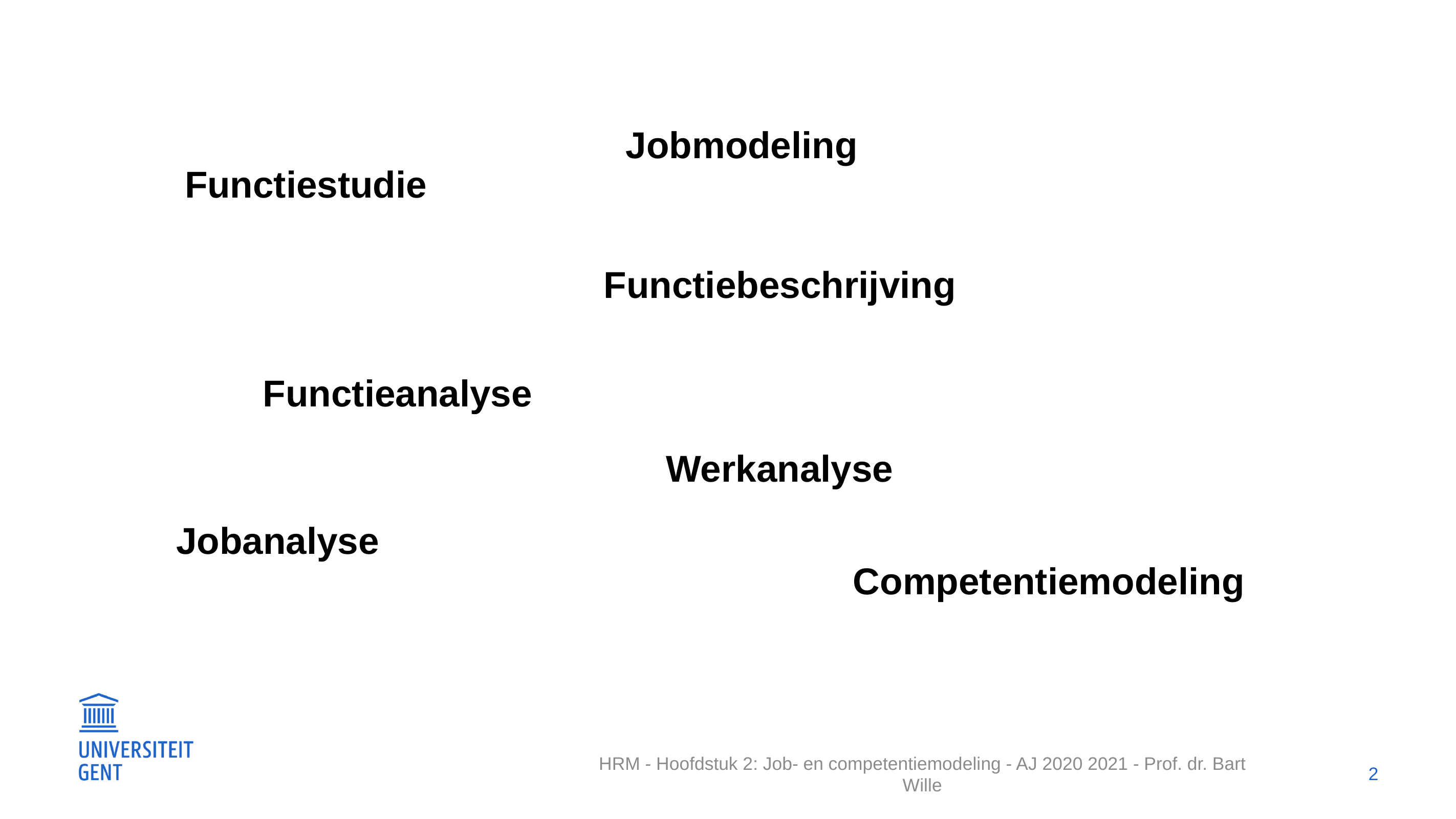

Jobmodeling
Functiestudie
Functiebeschrijving
Functieanalyse
Werkanalyse
Jobanalyse
Competentiemodeling
2
HRM - Hoofdstuk 2: Job- en competentiemodeling - AJ 2020 2021 - Prof. dr. Bart Wille